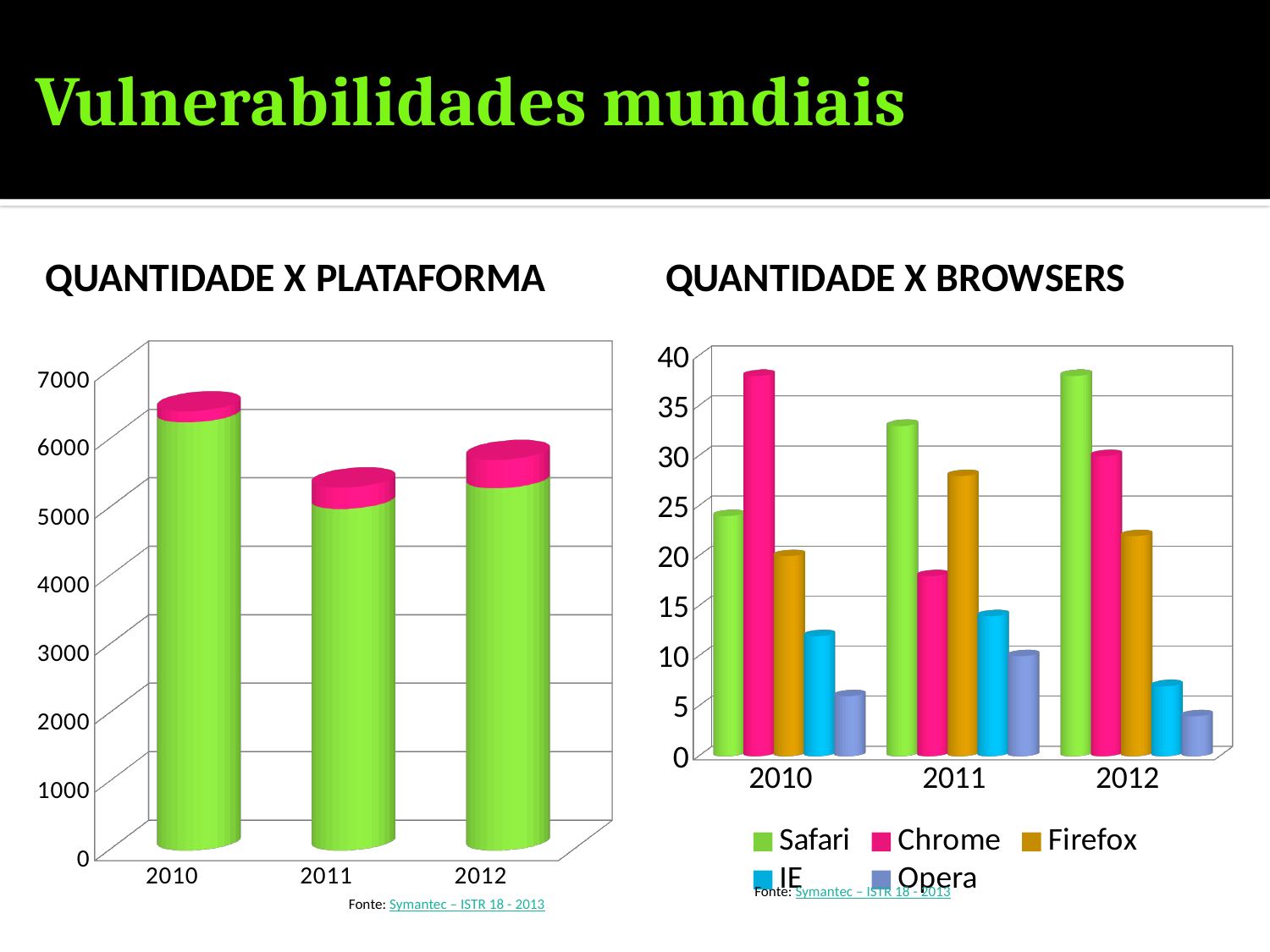

# Vulnerabilidades mundiais
Quantidade X PLATAFORMA
Quantidade x browsers

[unsupported chart]

[unsupported chart]

Fonte: Symantec – ISTR 18 - 2013
Fonte: Symantec – ISTR 18 - 2013